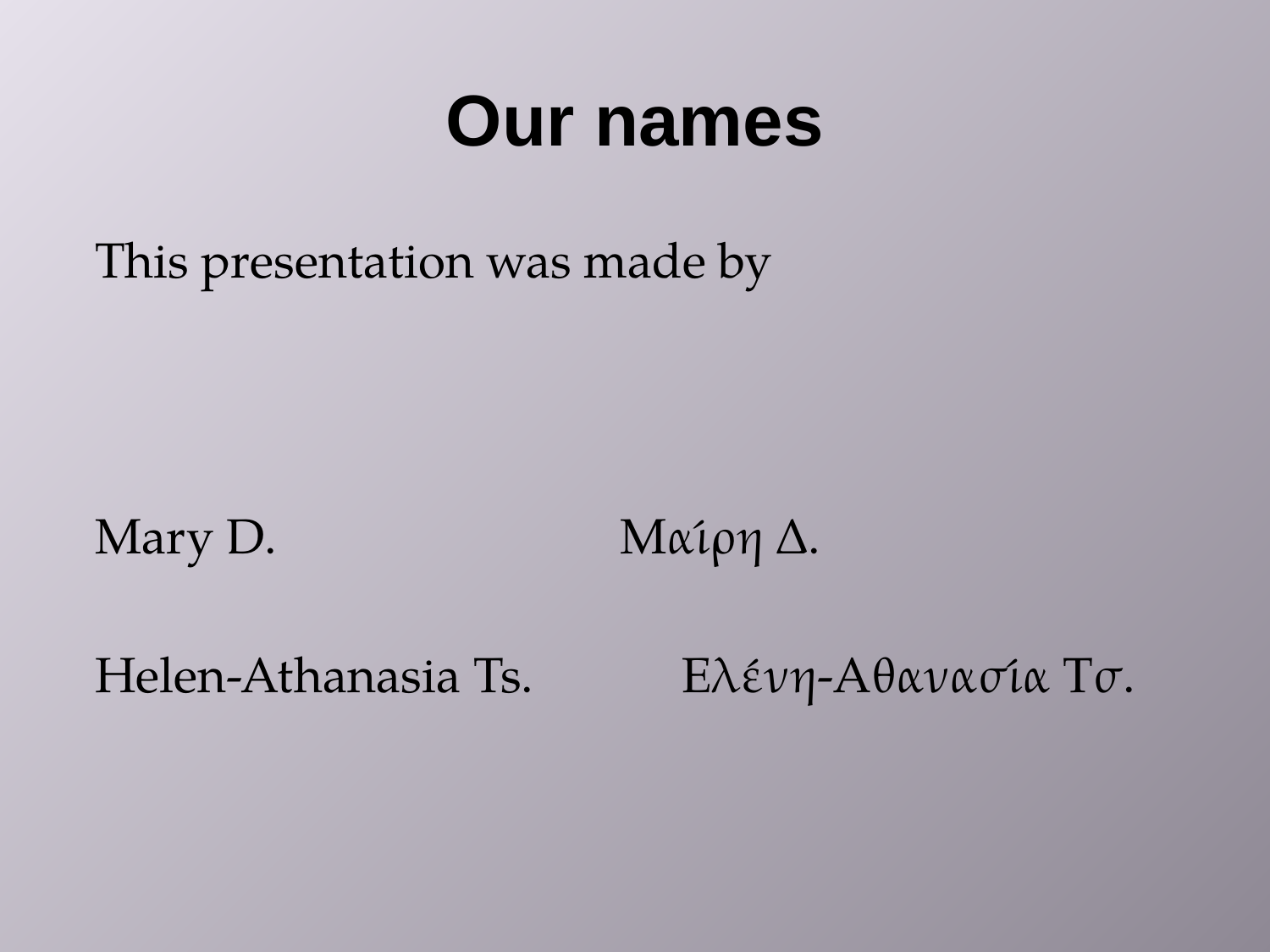

# Our names
This presentation was made by

Mary D.                            Μαίρη Δ.

Helen-Athanasia Ts.            Ελένη-Αθανασία Τσ.